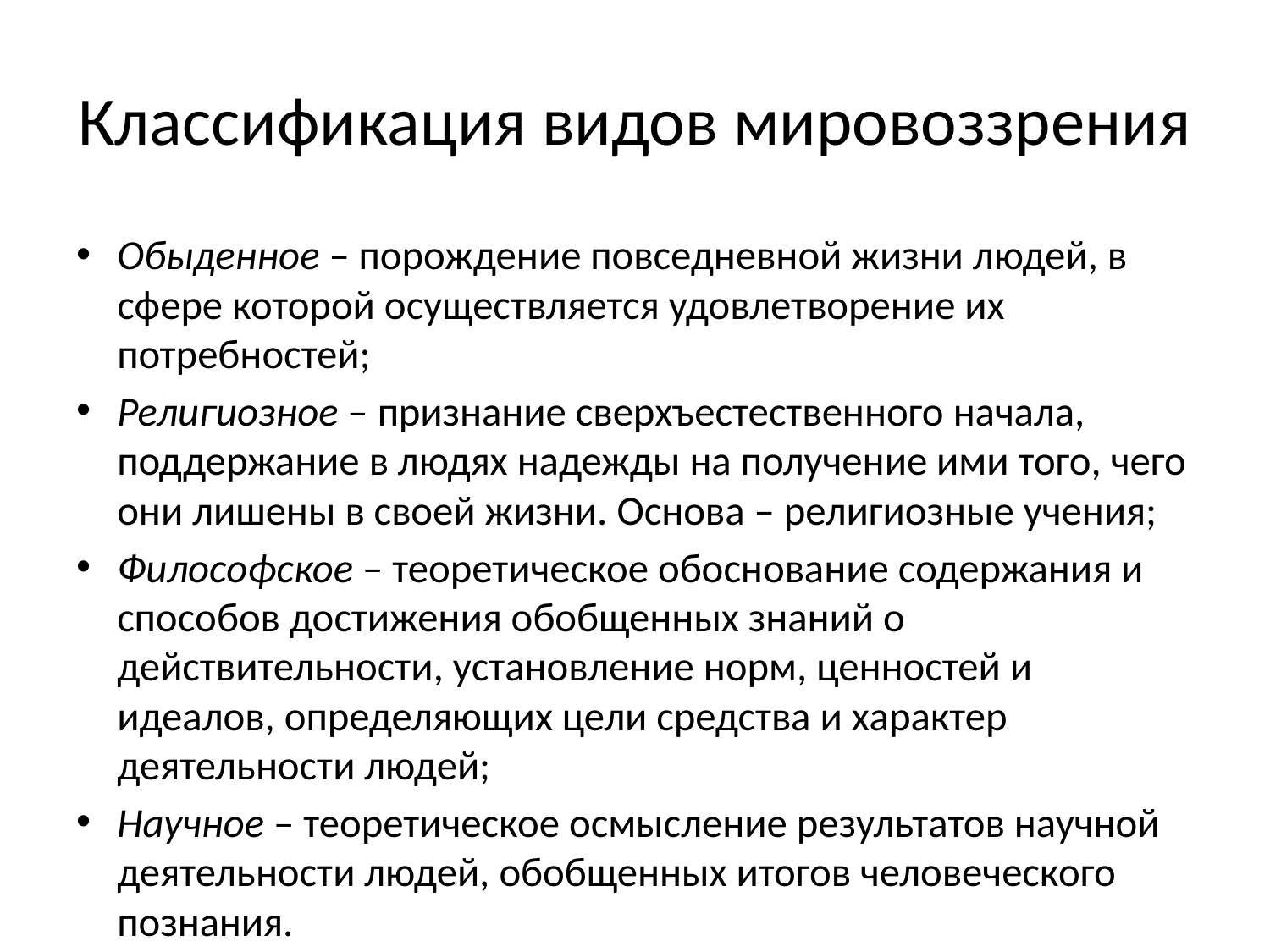

# Классификация видов мировоззрения
Обыденное – порождение повседневной жизни людей, в сфере которой осуществляется удовлетворение их потребностей;
Религиозное – признание сверхъестественного начала, поддержание в людях надежды на получение ими того, чего они лишены в своей жизни. Основа – религиозные учения;
Философское – теоретическое обоснование содержания и способов достижения обобщенных знаний о действительности, установление норм, ценностей и идеалов, определяющих цели средства и характер деятельности людей;
Научное – теоретическое осмысление результатов научной деятельности людей, обобщенных итогов человеческого познания.